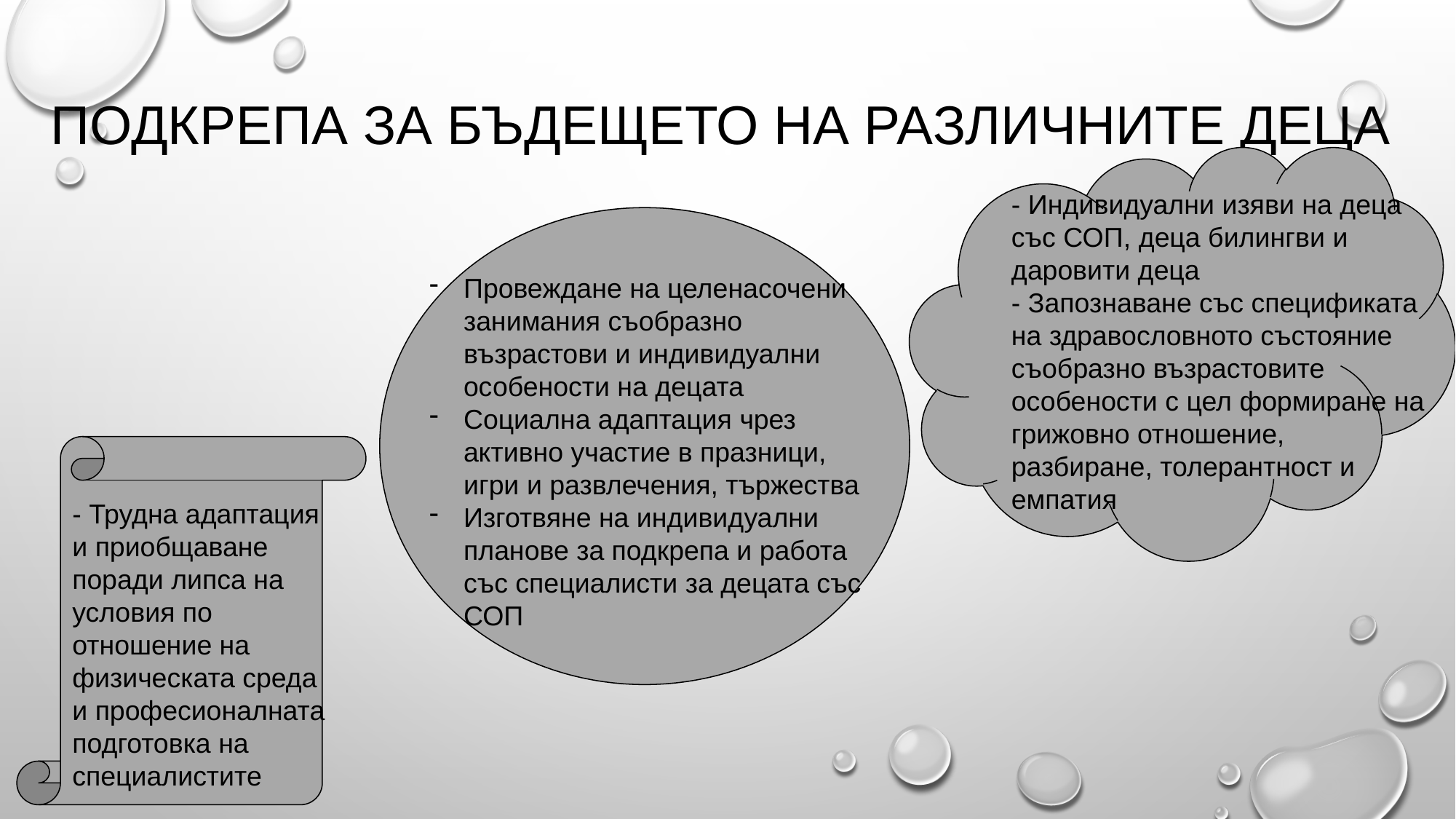

# Подкрепа за бъдещето на различните деца

- Индивидуални изяви на деца със СОП, деца билингви и даровити деца
- Запознаване със спецификата на здравословното състояние съобразно възрастовите особености с цел формиране на грижовно отношение, разбиране, толерантност и емпатия

Провеждане на целенасочени занимания съобразно възрастови и индивидуални особености на децата
Социална адаптация чрез активно участие в празници, игри и развлечения, тържества
Изготвяне на индивидуални планове за подкрепа и работа със специалисти за децата със СОП

- Трудна адаптация и приобщаване поради липса на условия по отношение на физическата среда и професионалната подготовка на специалистите